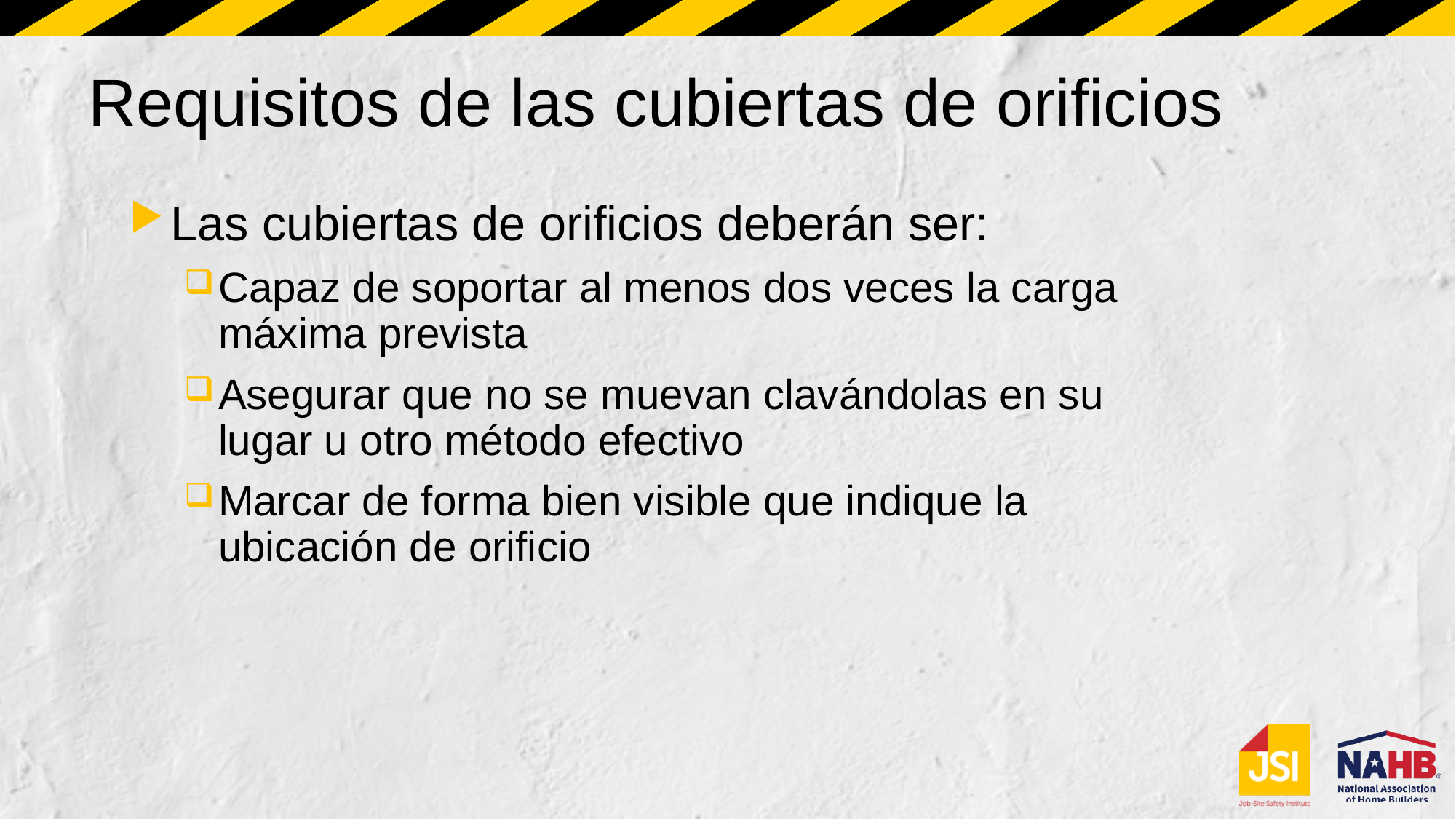

# Requisitos de las cubiertas de orificios
Las cubiertas de orificios deberán ser:
Capaz de soportar al menos dos veces la carga máxima prevista
Asegurar que no se muevan clavándolas en su lugar u otro método efectivo
Marcar de forma bien visible que indique la ubicación de orificio